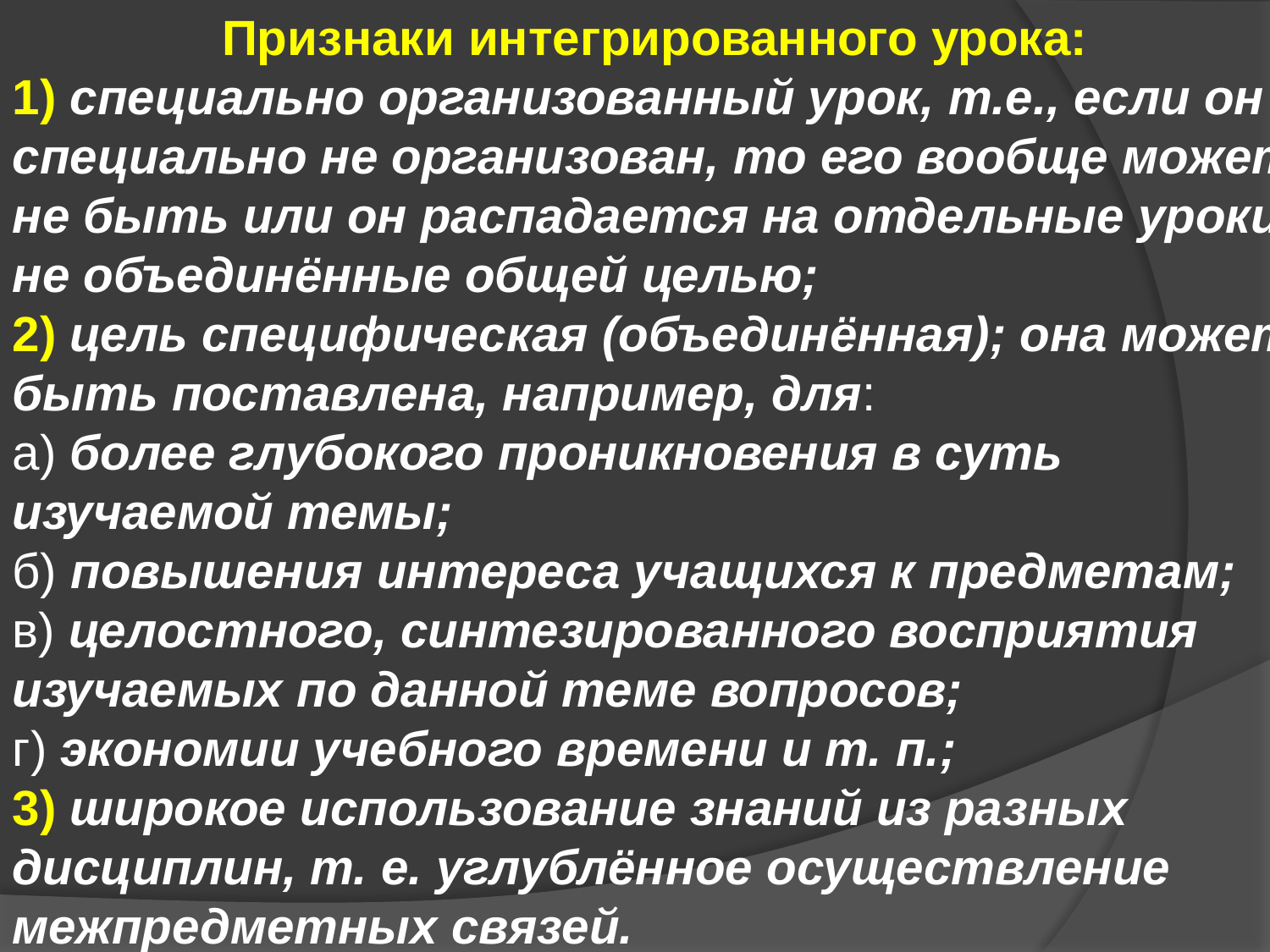

Признаки интегрированного урока:
1) специально организованный урок, т.е., если он специально не организован, то его вообще может не быть или он распадается на отдельные уроки, не объединённые общей целью;
2) цель специфическая (объединённая); она может быть поставлена, например, для:
а) более глубокого проникновения в суть изучаемой темы;
б) повышения интереса учащихся к предметам;
в) целостного, синтезированного восприятия изучаемых по данной теме вопросов;
г) экономии учебного времени и т. п.;
3) широкое использование знаний из разных дисциплин, т. е. углублённое осуществление межпредметных связей.